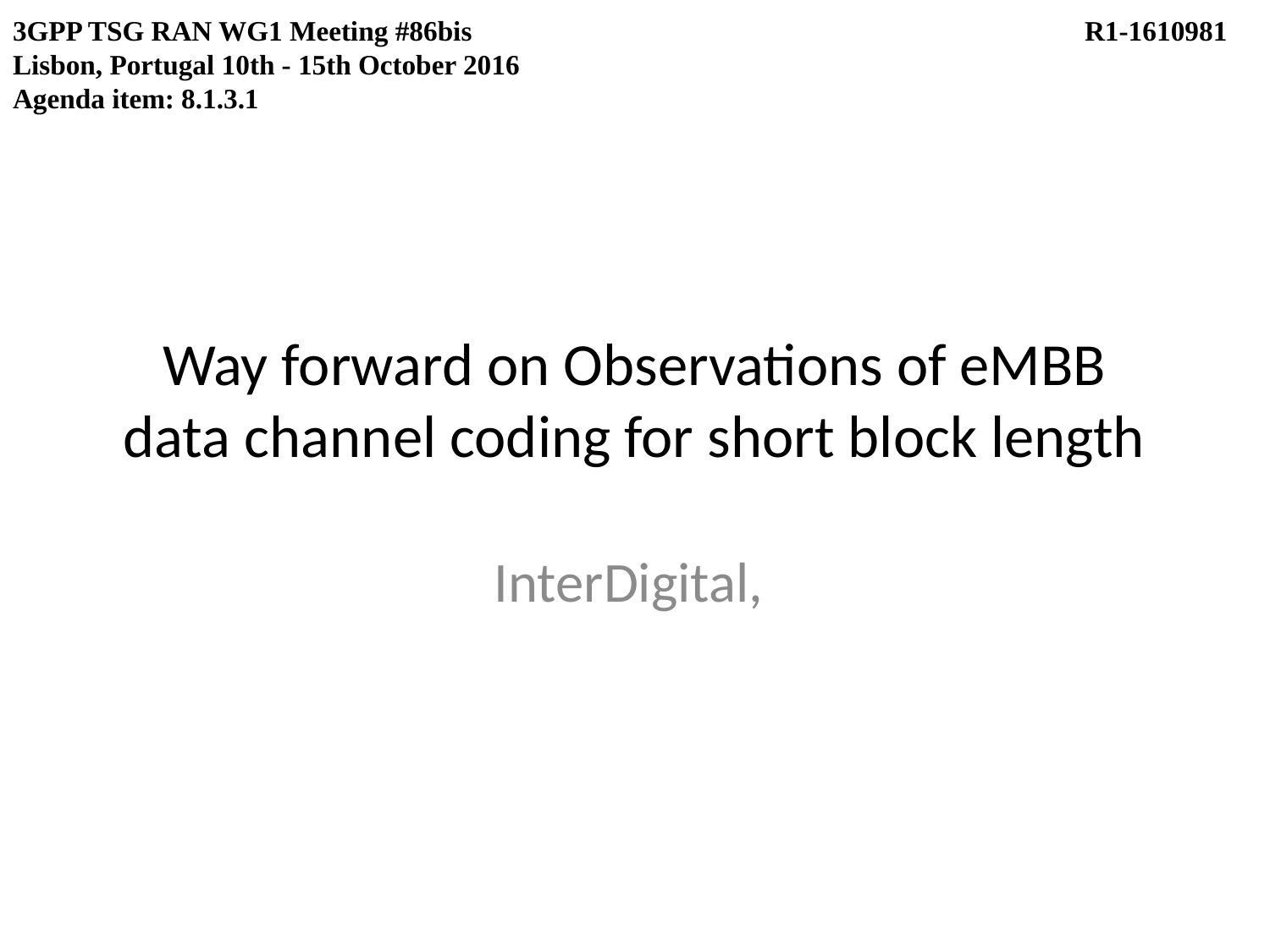

3GPP TSG RAN WG1 Meeting #86bis					        R1-1610981
Lisbon, Portugal 10th - 15th October 2016
Agenda item: 8.1.3.1

# Way forward on Observations of eMBB data channel coding for short block length
InterDigital,